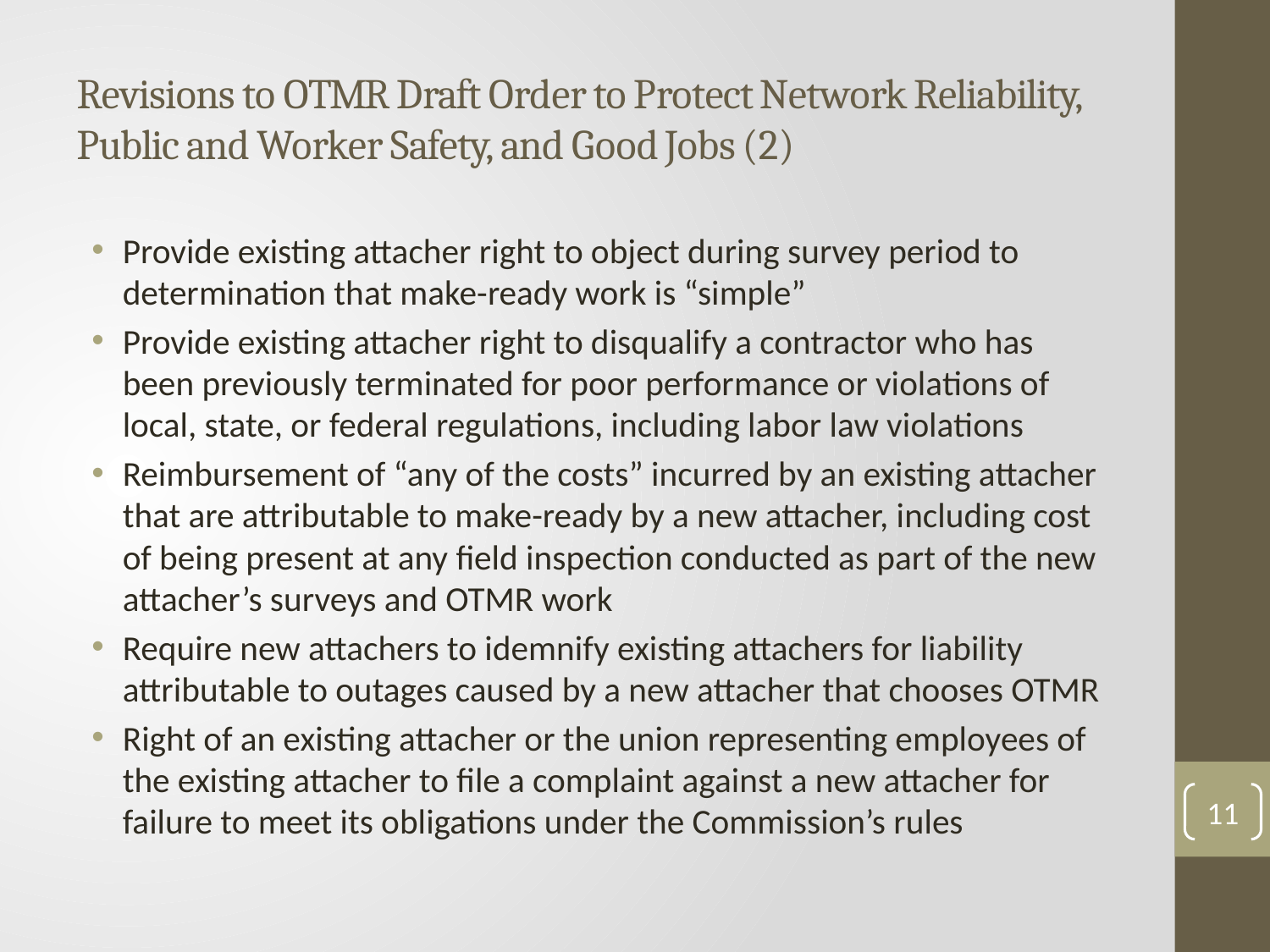

# Revisions to OTMR Draft Order to Protect Network Reliability, Public and Worker Safety, and Good Jobs (2)
Provide existing attacher right to object during survey period to determination that make-ready work is “simple”
Provide existing attacher right to disqualify a contractor who has been previously terminated for poor performance or violations of local, state, or federal regulations, including labor law violations
Reimbursement of “any of the costs” incurred by an existing attacher that are attributable to make-ready by a new attacher, including cost of being present at any field inspection conducted as part of the new attacher’s surveys and OTMR work
Require new attachers to idemnify existing attachers for liability attributable to outages caused by a new attacher that chooses OTMR
Right of an existing attacher or the union representing employees of the existing attacher to file a complaint against a new attacher for failure to meet its obligations under the Commission’s rules
11